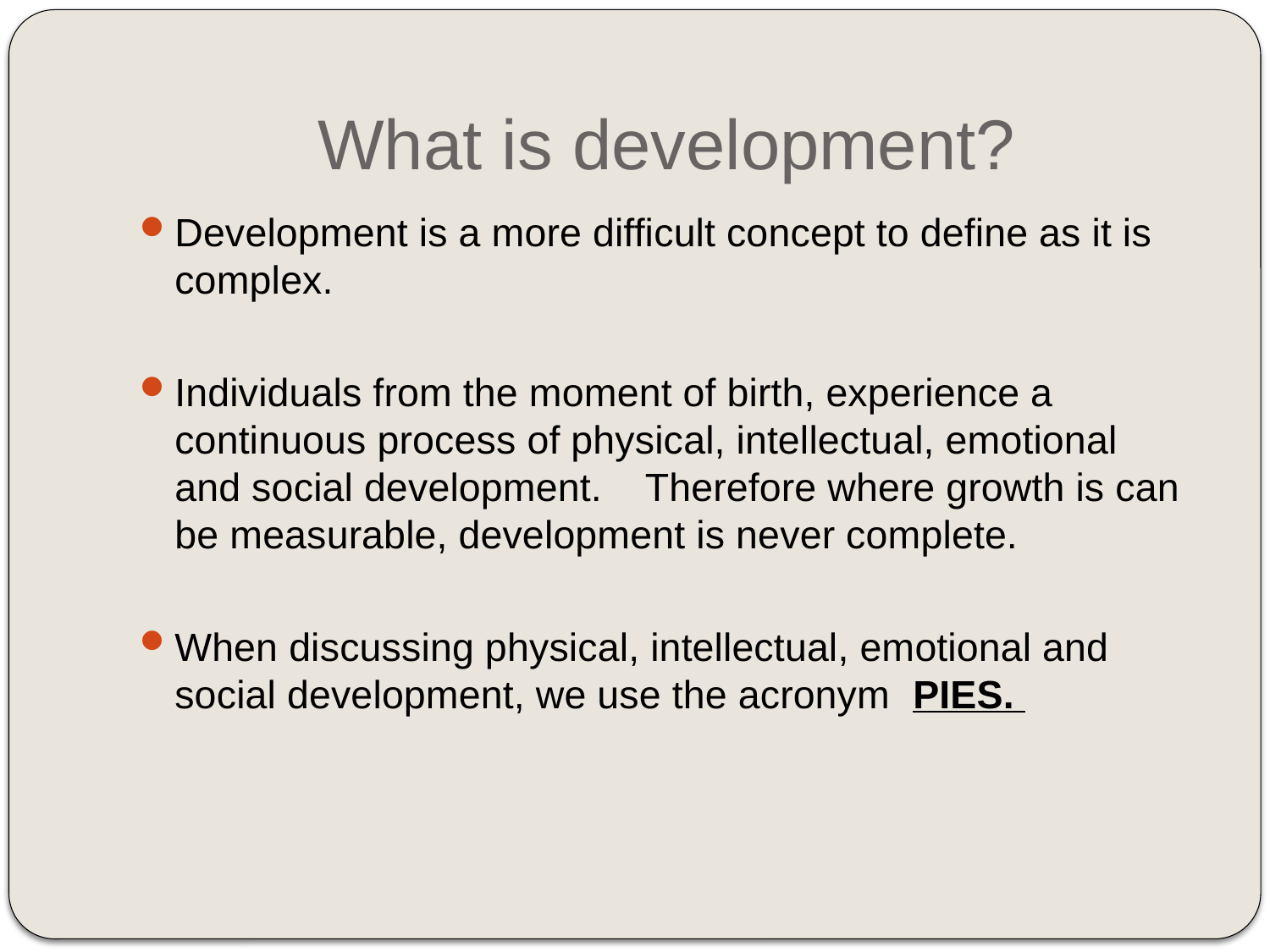

# What is development?
Development is a more difficult concept to define as it is complex.

Individuals from the moment of birth, experience a continuous process of physical, intellectual, emotional and social development.    Therefore where growth is can be measurable, development is never complete.

When discussing physical, intellectual, emotional and social development, we use the acronym  PIES.